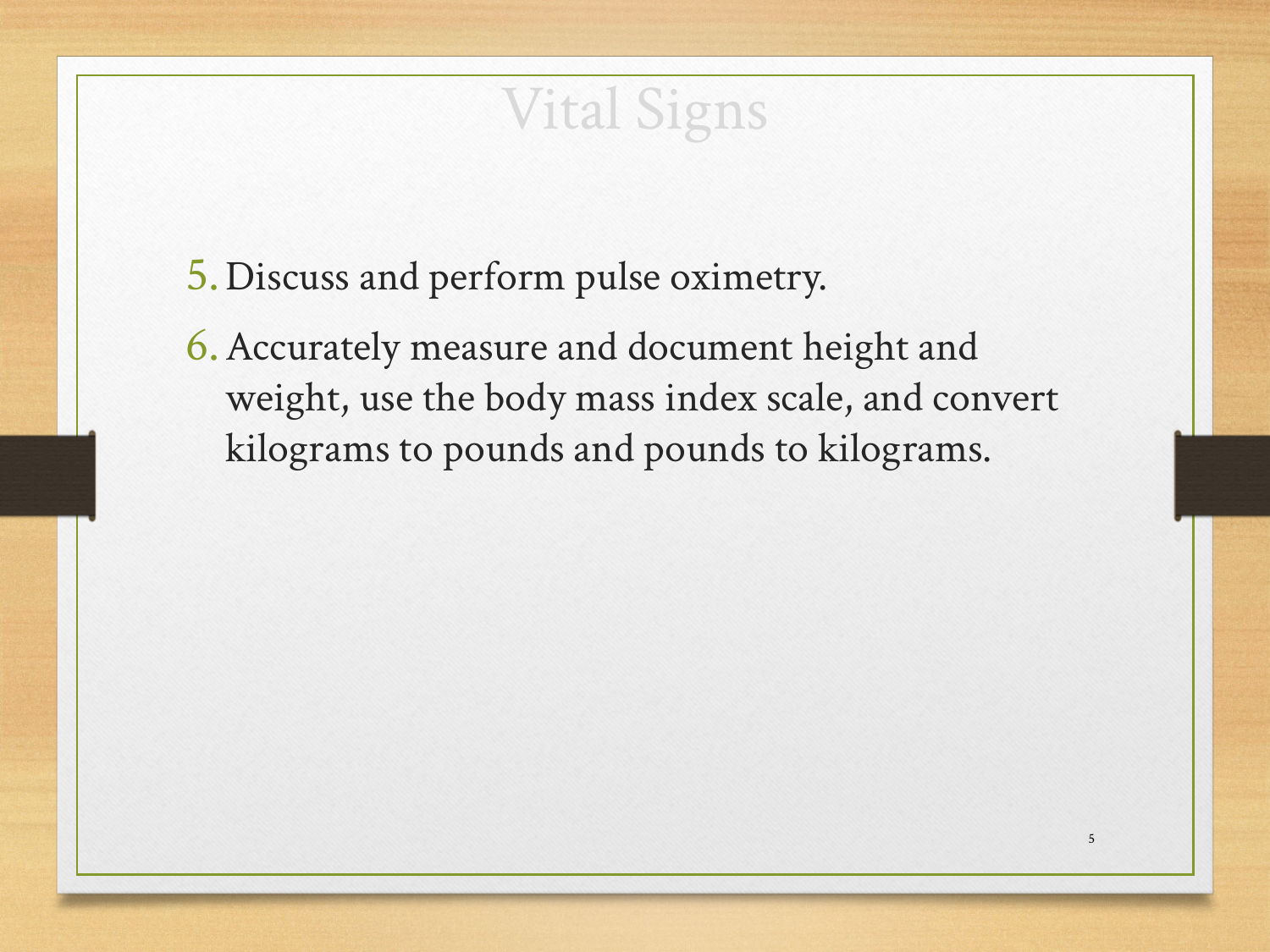

Vital Signs
Discuss and perform pulse oximetry.
Accurately measure and document height and weight, use the body mass index scale, and convert kilograms to pounds and pounds to kilograms.
 5